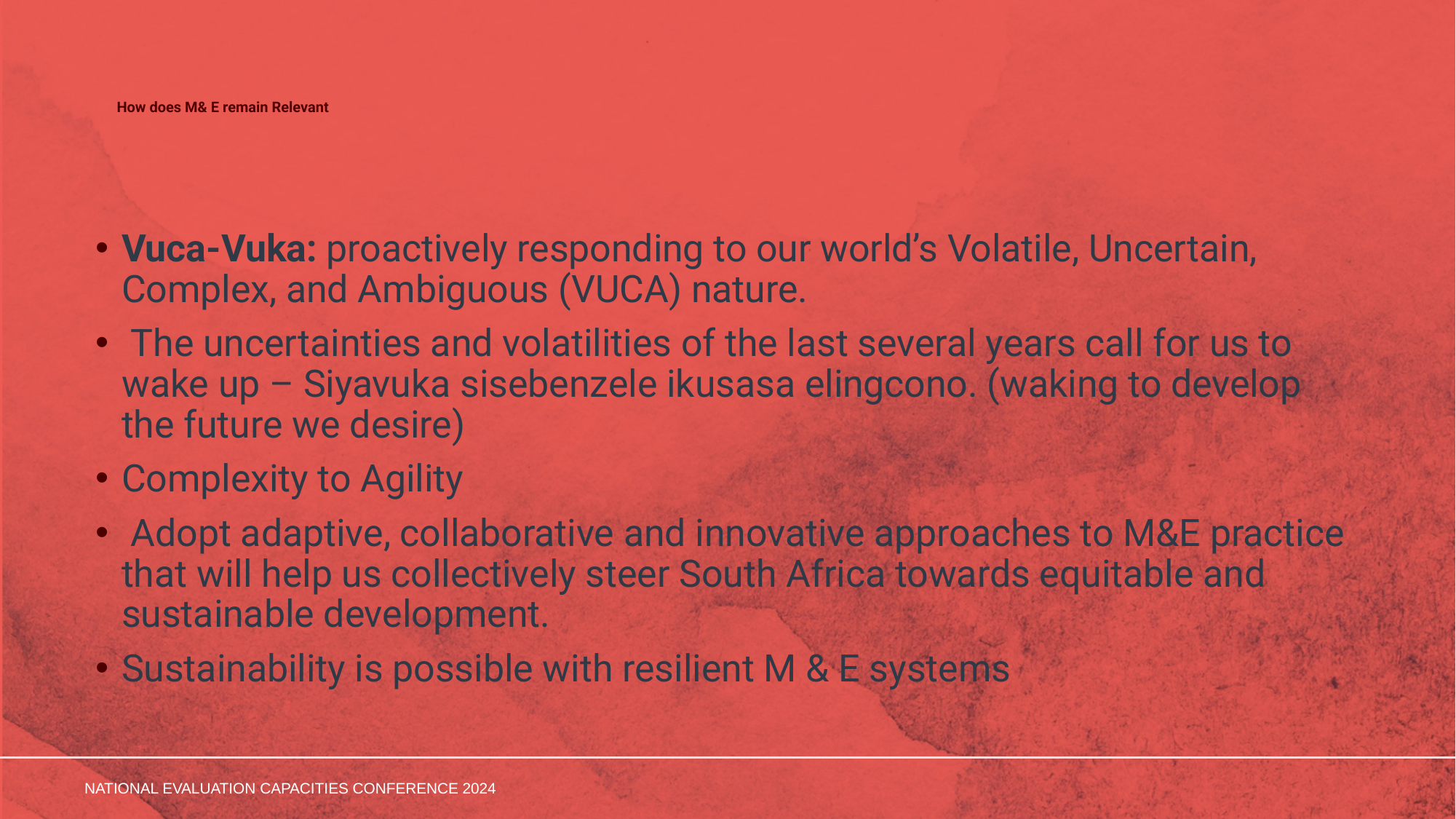

# How does M& E remain Relevant

Vuca-Vuka: proactively responding to our world’s Volatile, Uncertain, Complex, and Ambiguous (VUCA) nature.
 The uncertainties and volatilities of the last several years call for us to wake up – Siyavuka sisebenzele ikusasa elingcono. (waking to develop the future we desire)
Complexity to Agility
 Adopt adaptive, collaborative and innovative approaches to M&E practice that will help us collectively steer South Africa towards equitable and sustainable development.
Sustainability is possible with resilient M & E systems